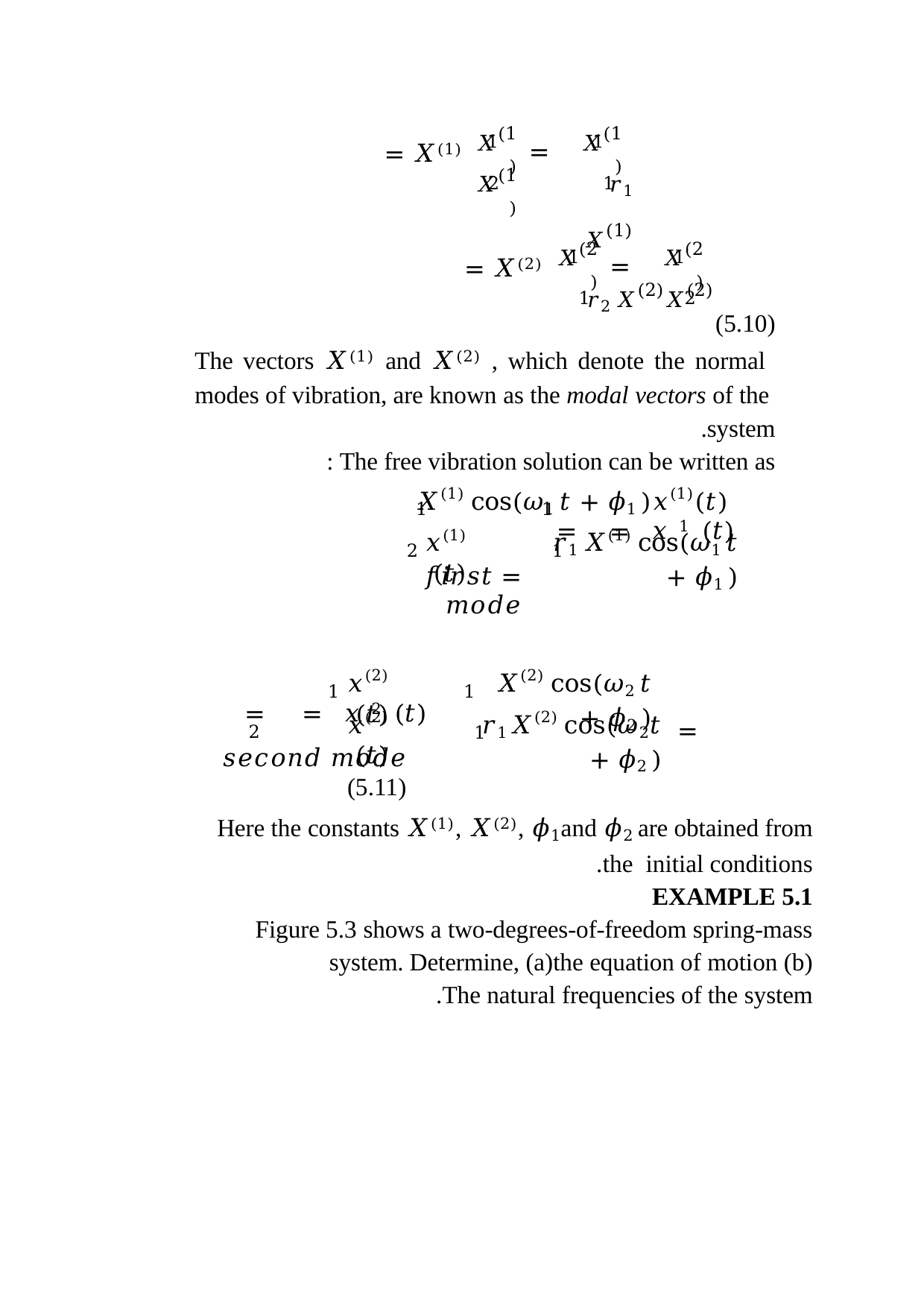

𝑋(1)
𝑋(1)
1
1
 𝑋(1) =
  =

𝑋(1)
𝑟1 𝑋(1)
2
1
𝑋(2)
𝑋(2)
1
1
 𝑋(2) =
  =

𝑋(2)	𝑟2 𝑋(2)
2	1
(5.10)
The vectors 𝑋(1) and 𝑋(2) , which denote the normal  modes of vibration, are known as the modal vectors of the  system.
The free vibration solution can be written as :
𝑥(1)(𝑡)	𝑋(1) cos(𝜔1 𝑡 + 𝜙1 )
1	1
 𝑥 1 (𝑡)  =	=
𝑥(1)(𝑡)
𝑟1 𝑋(1) cos(𝜔1 𝑡 + 𝜙1 )
2
1
= 𝑓𝑖𝑟𝑠𝑡 𝑚𝑜𝑑𝑒
𝑥(2)(𝑡)
𝑋(2) cos(𝜔2 𝑡 + 𝜙2 )
1
1
 𝑥 2 (𝑡)  =	=
  =
𝑥(2)(𝑡)
𝑟1 𝑋(2) cos(𝜔2𝑡 + 𝜙2 )
2
𝑠𝑒𝑐𝑜𝑛𝑑 𝑚𝑜𝑑𝑒	(5.11)
1
Here the constants 𝑋(1), 𝑋(2), 𝜙1and 𝜙2 are obtained from the  initial conditions.
EXAMPLE 5.1
Figure 5.3 shows a two-degrees-of-freedom spring-mass  system. Determine, (a)the equation of motion (b)
The natural frequencies of the system.